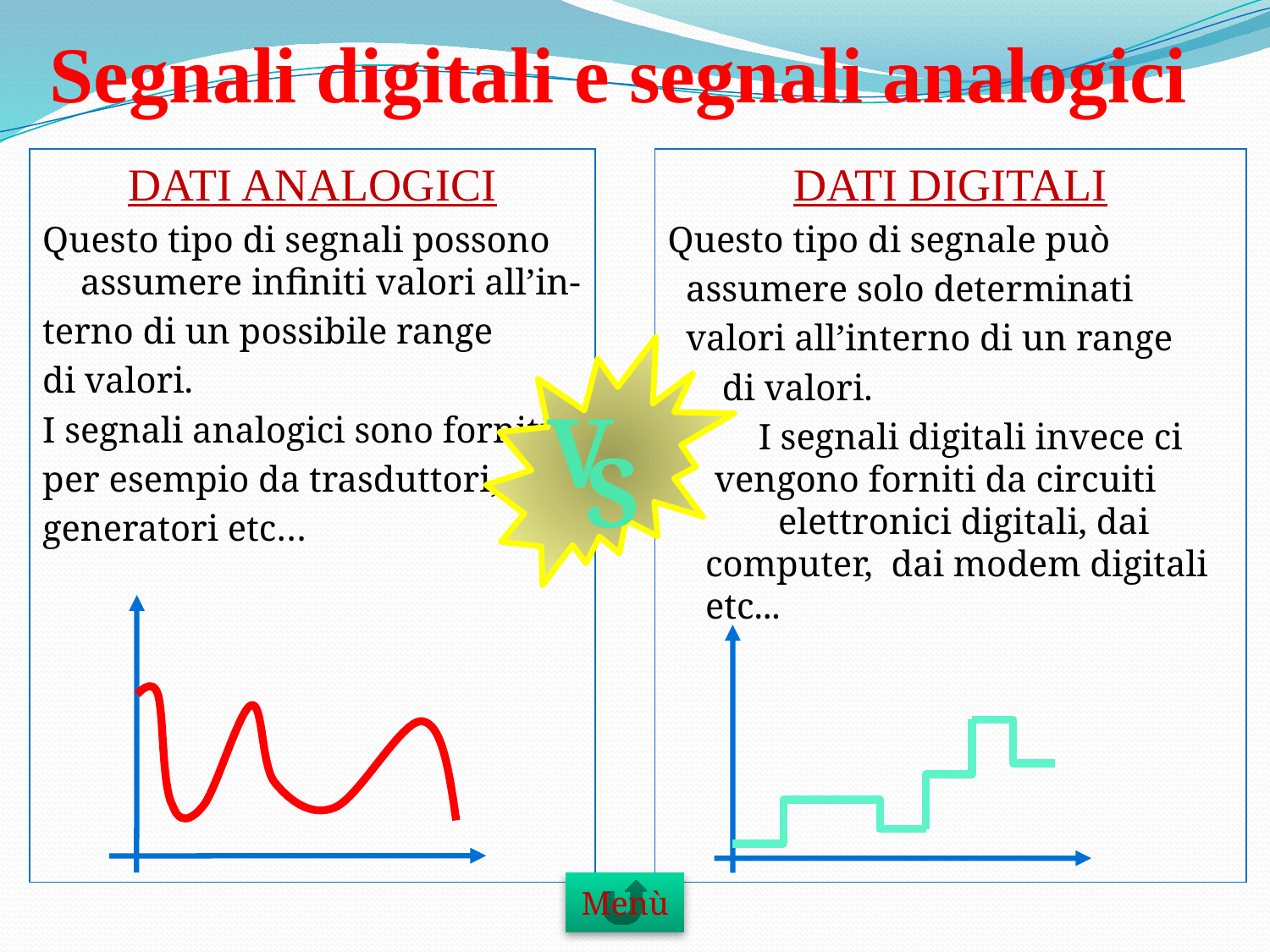

# Segnali digitali e segnali analogici
DATI ANALOGICI
Questo tipo di segnali possono assumere infiniti valori all’in-
terno di un possibile range
di valori.
I segnali analogici sono forniti
per esempio da trasduttori,
generatori etc…
DATI DIGITALI
Questo tipo di segnale può
  assumere solo determinati
  valori all’interno di un range
      di valori.
          I segnali digitali invece ci       vengono forniti da circuiti                 elettronici digitali, dai computer,  dai modem digitali etc...

V
S

Menù